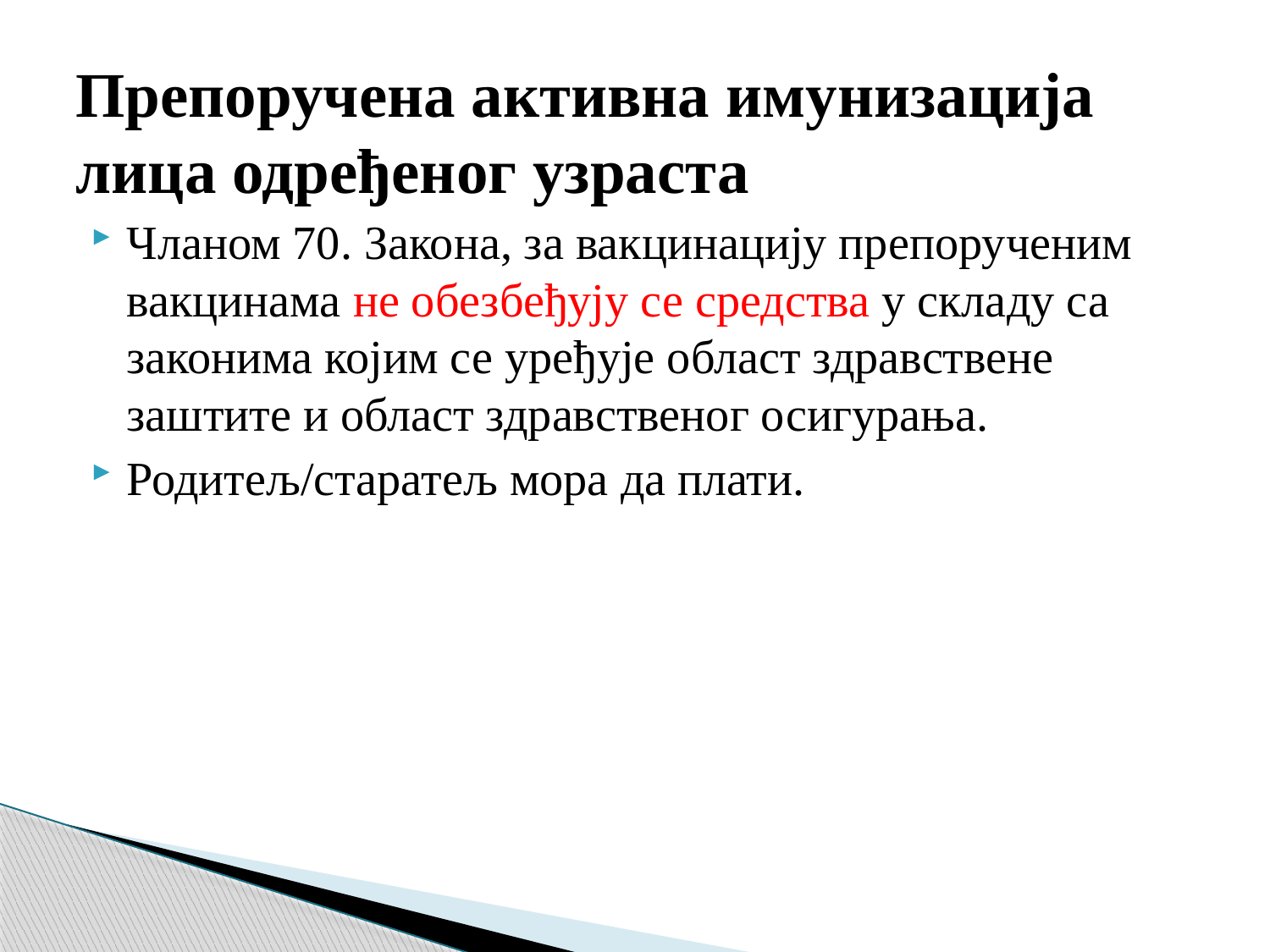

# Препоручена активна имунизација лица одређеног узраста
Чланом 70. Закона, за вакцинацију препорученим вакцинама не обезбеђују се средства у складу са законима којим се уређује област здравствене заштите и област здравственог осигурања.
Родитељ/старатељ мора да плати.